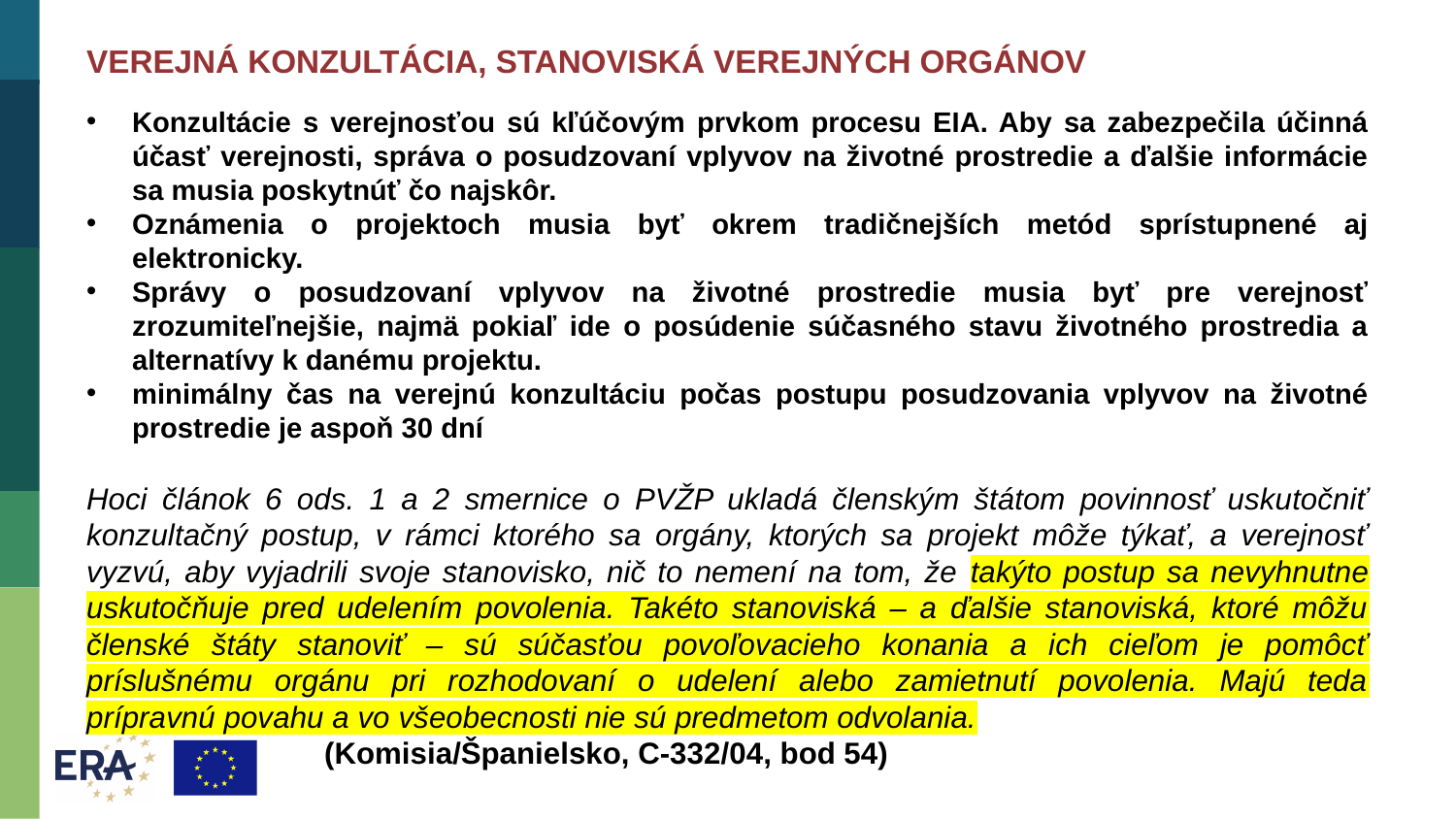

VEREJNÁ KONZULTÁCIA, STANOVISKÁ VEREJNÝCH ORGÁNOV

Konzultácie s verejnosťou sú kľúčovým prvkom procesu EIA. Aby sa zabezpečila účinná účasť verejnosti, správa o posudzovaní vplyvov na životné prostredie a ďalšie informácie sa musia poskytnúť čo najskôr.
Oznámenia o projektoch musia byť okrem tradičnejších metód sprístupnené aj elektronicky.
Správy o posudzovaní vplyvov na životné prostredie musia byť pre verejnosť zrozumiteľnejšie, najmä pokiaľ ide o posúdenie súčasného stavu životného prostredia a alternatívy k danému projektu.
minimálny čas na verejnú konzultáciu počas postupu posudzovania vplyvov na životné prostredie je aspoň 30 dní

Hoci článok 6 ods. 1 a 2 smernice o PVŽP ukladá členským štátom povinnosť uskutočniť konzultačný postup, v rámci ktorého sa orgány, ktorých sa projekt môže týkať, a verejnosť vyzvú, aby vyjadrili svoje stanovisko, nič to nemení na tom, že takýto postup sa nevyhnutne uskutočňuje pred udelením povolenia. Takéto stanoviská – a ďalšie stanoviská, ktoré môžu členské štáty stanoviť – sú súčasťou povoľovacieho konania a ich cieľom je pomôcť príslušnému orgánu pri rozhodovaní o udelení alebo zamietnutí povolenia. Majú teda prípravnú povahu a vo všeobecnosti nie sú predmetom odvolania.
                            (Komisia/Španielsko, C-332/04, bod 54)